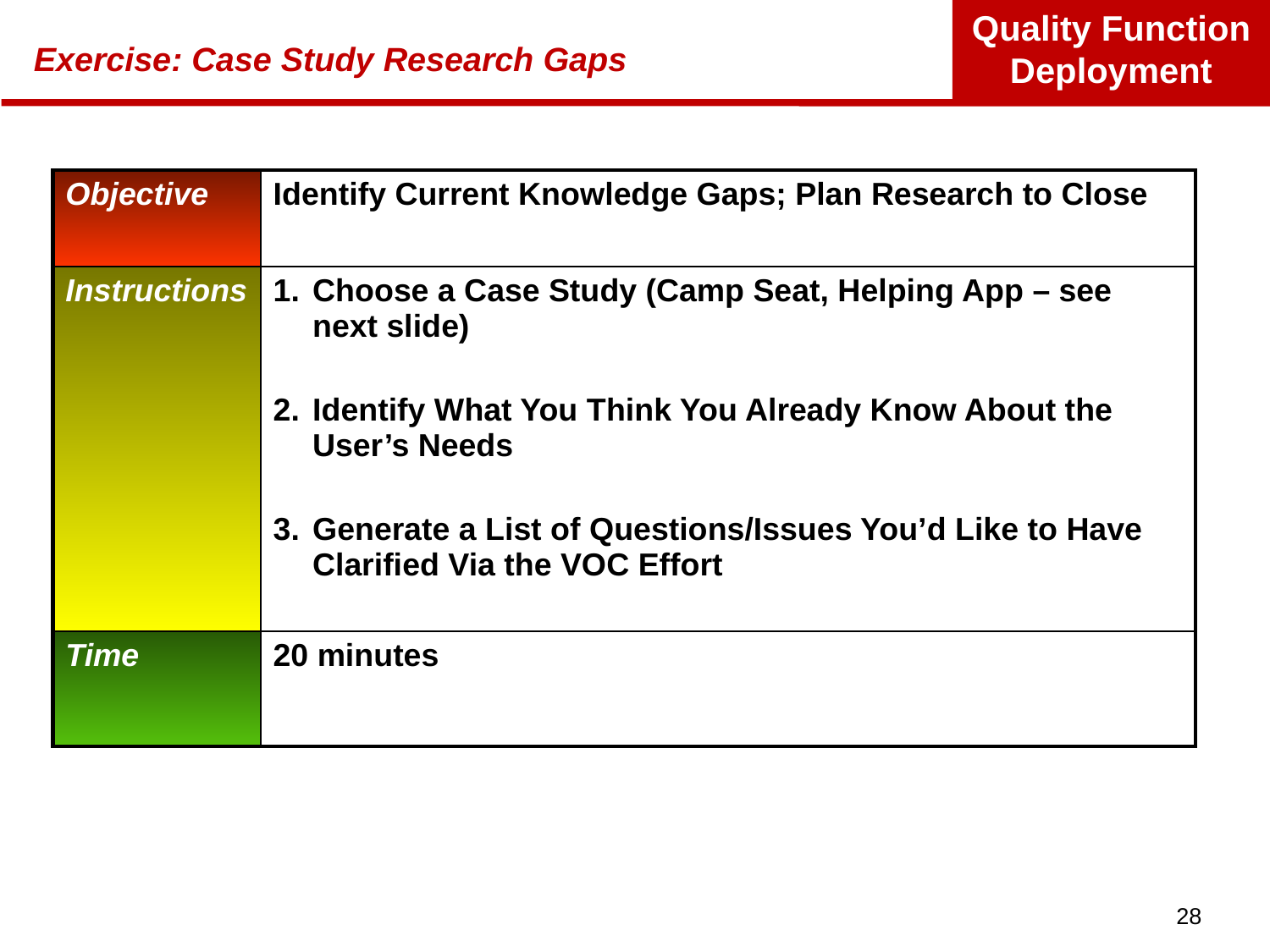

# Exercise: Case Study Research Gaps
| Objective | Identify Current Knowledge Gaps; Plan Research to Close |
| --- | --- |
| Instructions | Choose a Case Study (Camp Seat, Helping App – see next slide) Identify What You Think You Already Know About the User’s Needs Generate a List of Questions/Issues You’d Like to Have Clarified Via the VOC Effort |
| Time | 20 minutes |